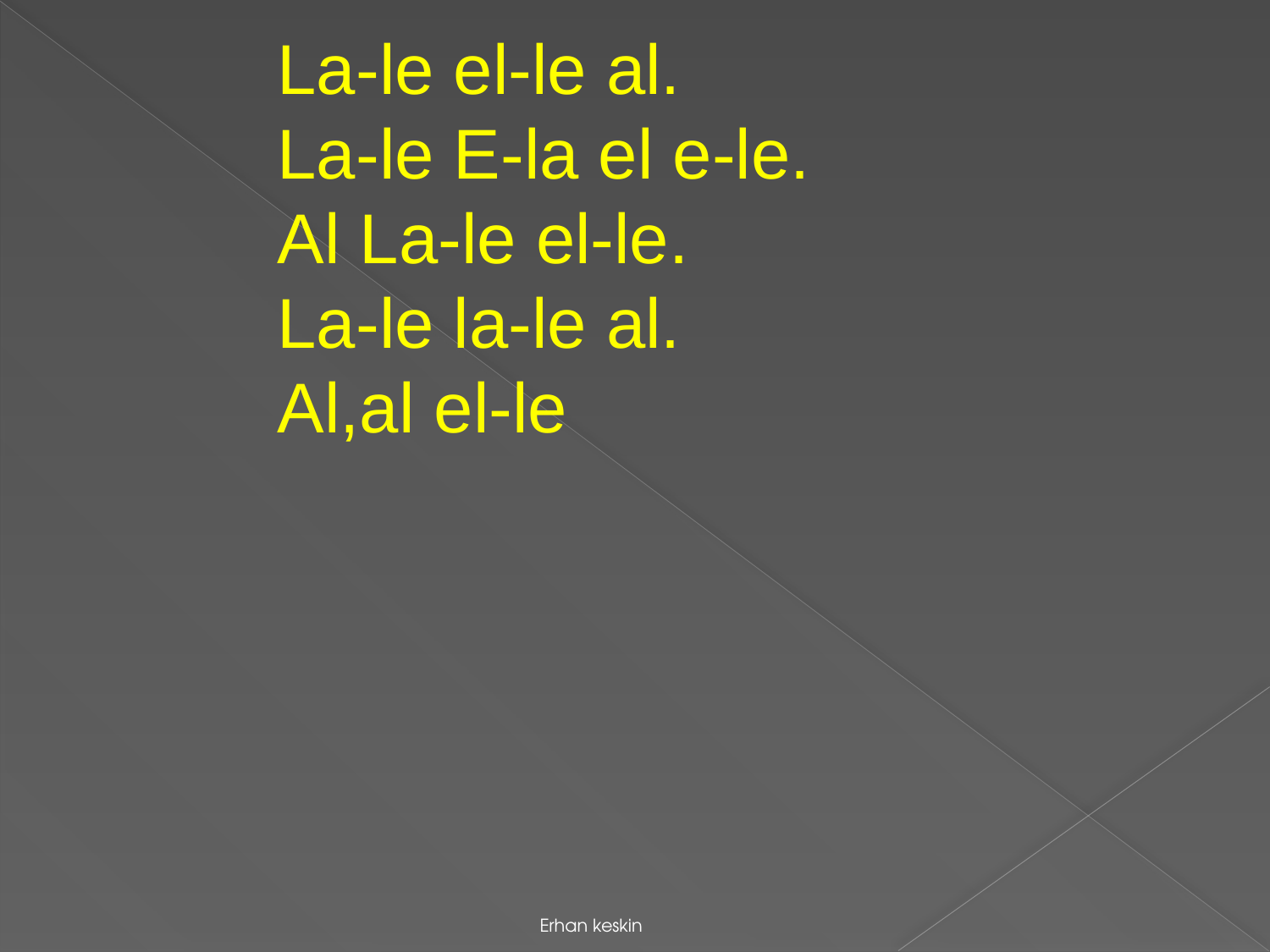

La-le el-le al.
La-le E-la el e-le.
Al La-le el-le.
La-le la-le al.
Al,al el-le
Erhan keskin